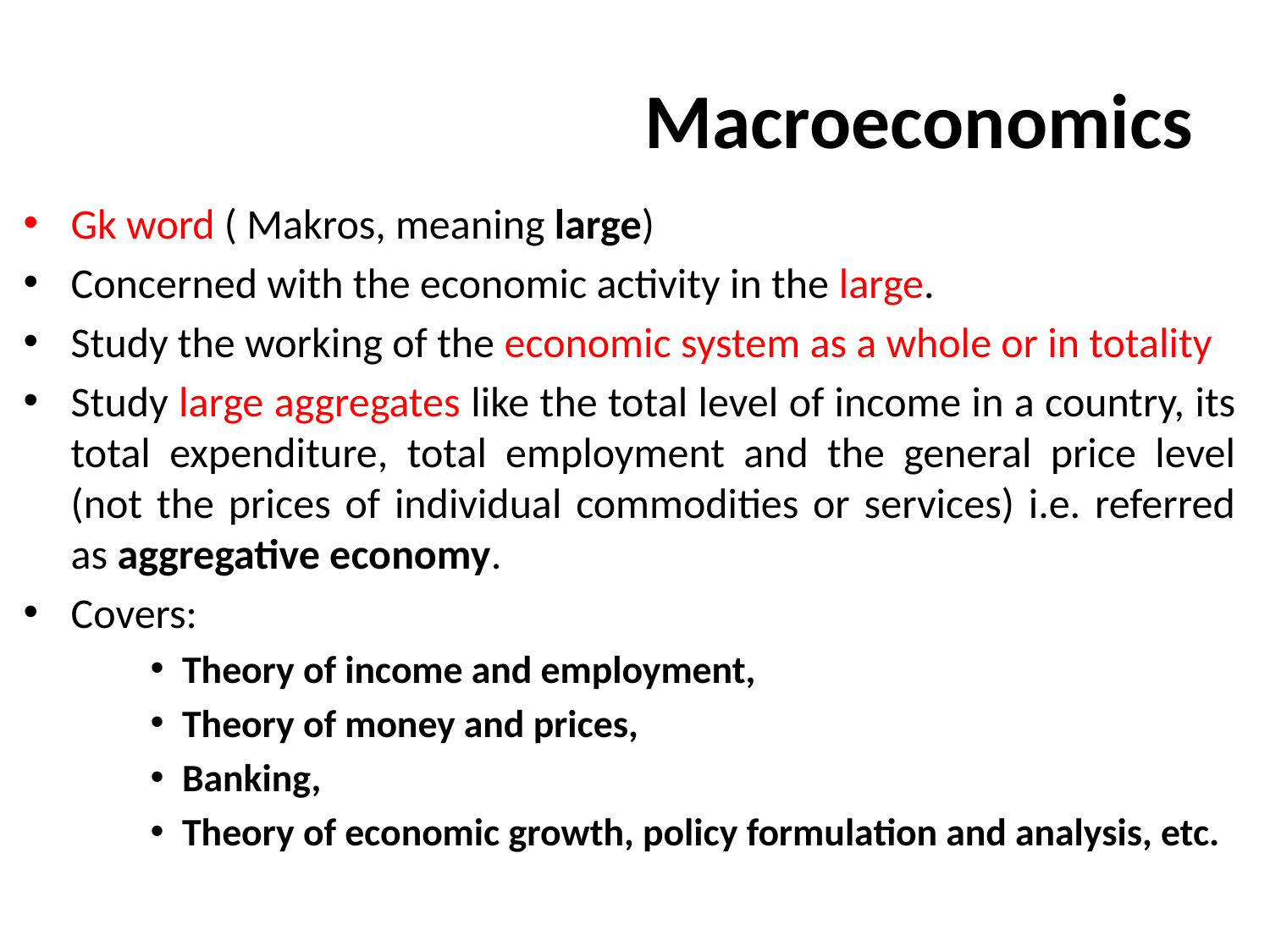

# Macroeconomics
Gk word ( Makros, meaning large)
Concerned with the economic activity in the large.
Study the working of the economic system as a whole or in totality
Study large aggregates like the total level of income in a country, its total expenditure, total employment and the general price level (not the prices of individual commodities or services) i.e. referred as aggregative economy.
Covers:
Theory of income and employment,
Theory of money and prices,
Banking,
Theory of economic growth, policy formulation and analysis, etc.